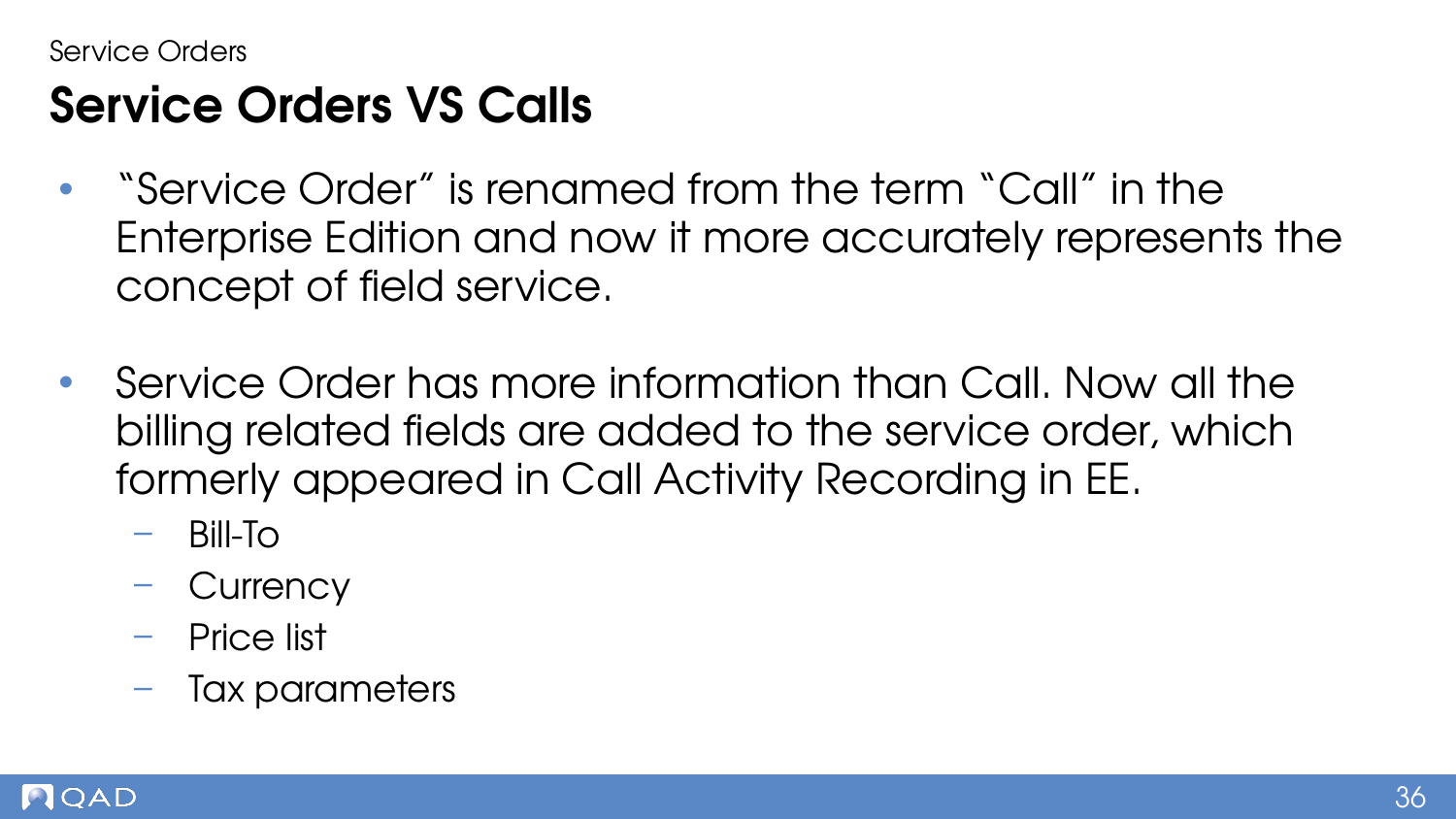

Service Orders
# Service Orders VS Calls
“Service Order” is renamed from the term “Call” in the Enterprise Edition and now it more accurately represents the concept of field service.

Service Order has more information than Call. Now all the billing related fields are added to the service order, which formerly appeared in Call Activity Recording in EE.
Bill-To
Currency
Price list
Tax parameters

36